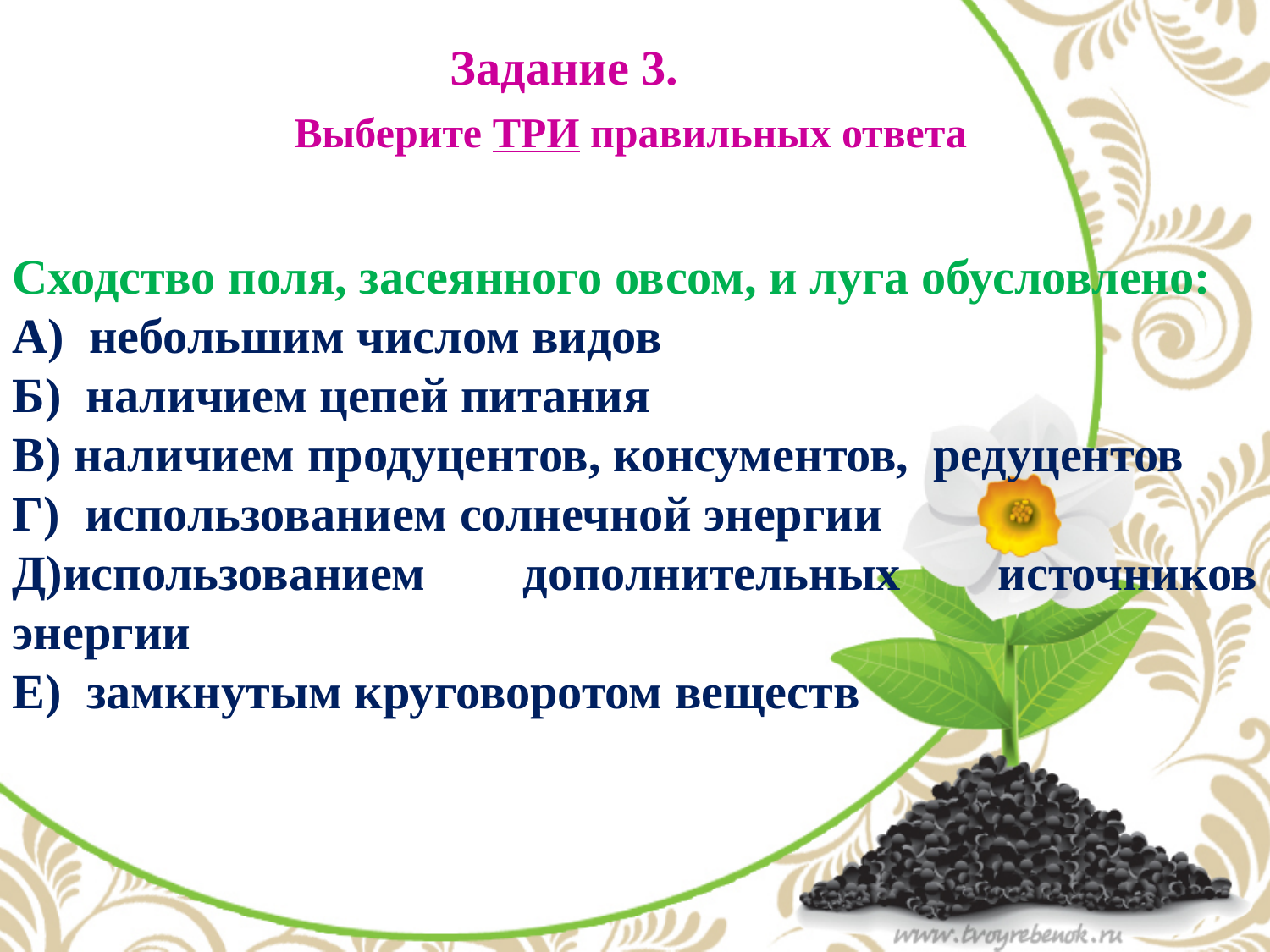

Задание 3.
Выберите ТРИ правильных ответа
Сходство поля, засеянного овсом, и луга обусловлено:
А)  небольшим числом видов
Б)  наличием цепей питания
В) наличием продуцентов, консументов,  редуцентов
Г)  использованием солнечной энергии
Д)использованием дополнительных источников энергии
Е)  замкнутым круговоротом веществ